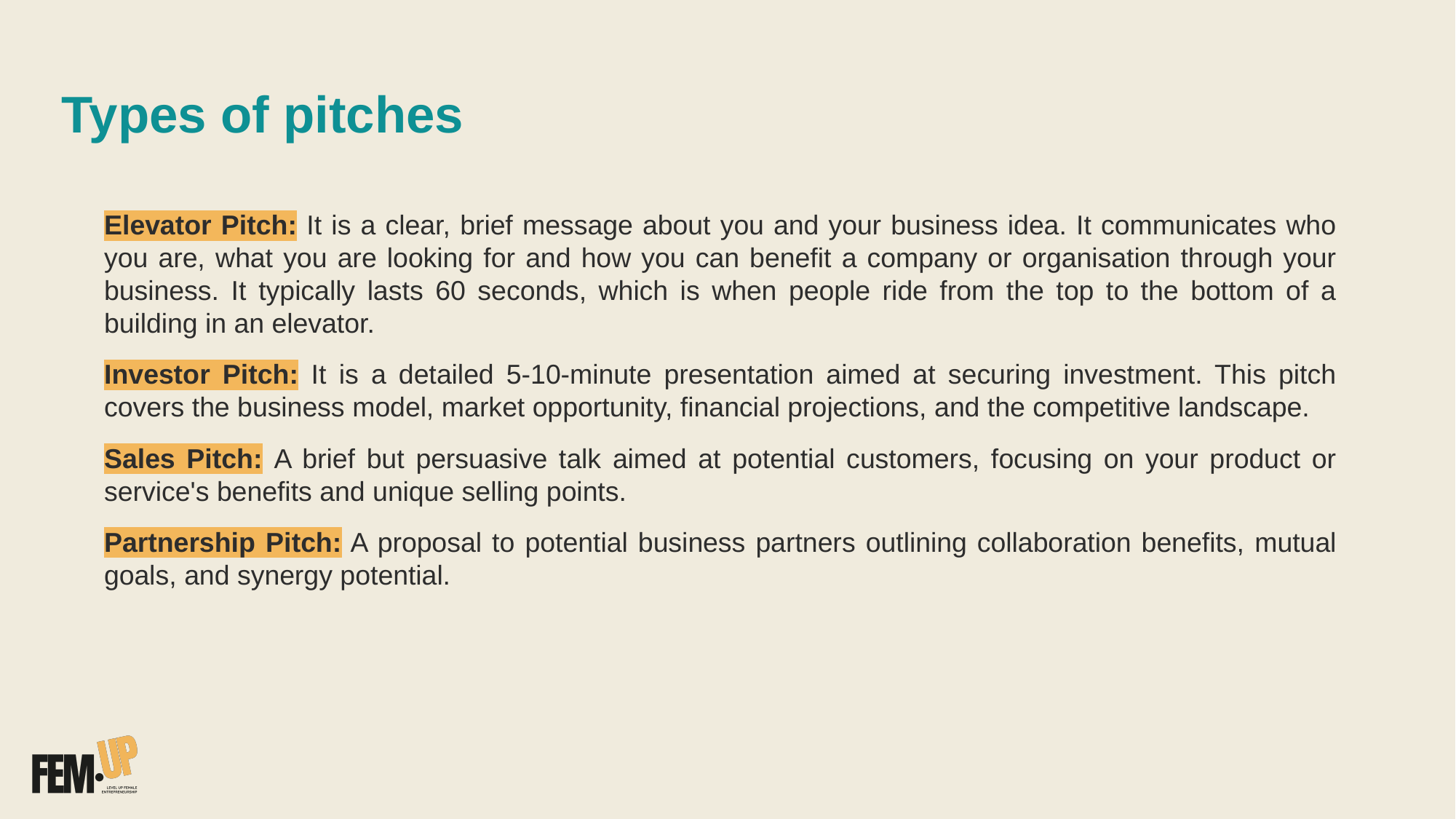

# Types of pitches
Elevator Pitch: It is a clear, brief message about you and your business idea. It communicates who you are, what you are looking for and how you can benefit a company or organisation through your business. It typically lasts 60 seconds, which is when people ride from the top to the bottom of a building in an elevator.
Investor Pitch: It is a detailed 5-10-minute presentation aimed at securing investment. This pitch covers the business model, market opportunity, financial projections, and the competitive landscape.
Sales Pitch: A brief but persuasive talk aimed at potential customers, focusing on your product or service's benefits and unique selling points.
Partnership Pitch: A proposal to potential business partners outlining collaboration benefits, mutual goals, and synergy potential.